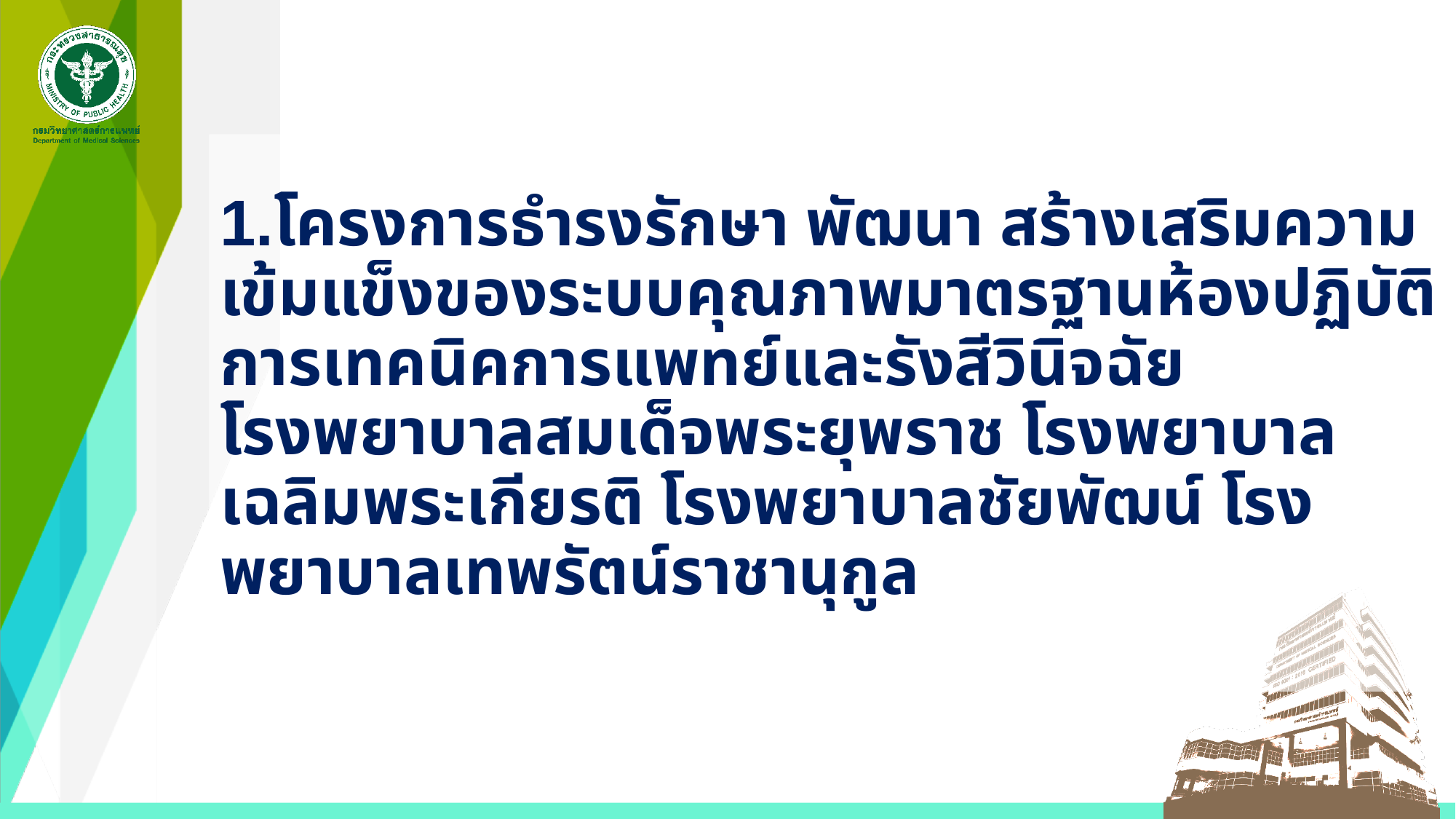

# 1.โครงการธำรงรักษา พัฒนา สร้างเสริมความเข้มแข็งของระบบคุณภาพมาตรฐานห้องปฏิบัติการเทคนิคการแพทย์และรังสีวินิจฉัย โรงพยาบาลสมเด็จพระยุพราช โรงพยาบาลเฉลิมพระเกียรติ โรงพยาบาลชัยพัฒน์ โรงพยาบาลเทพรัตน์ราชานุกูล